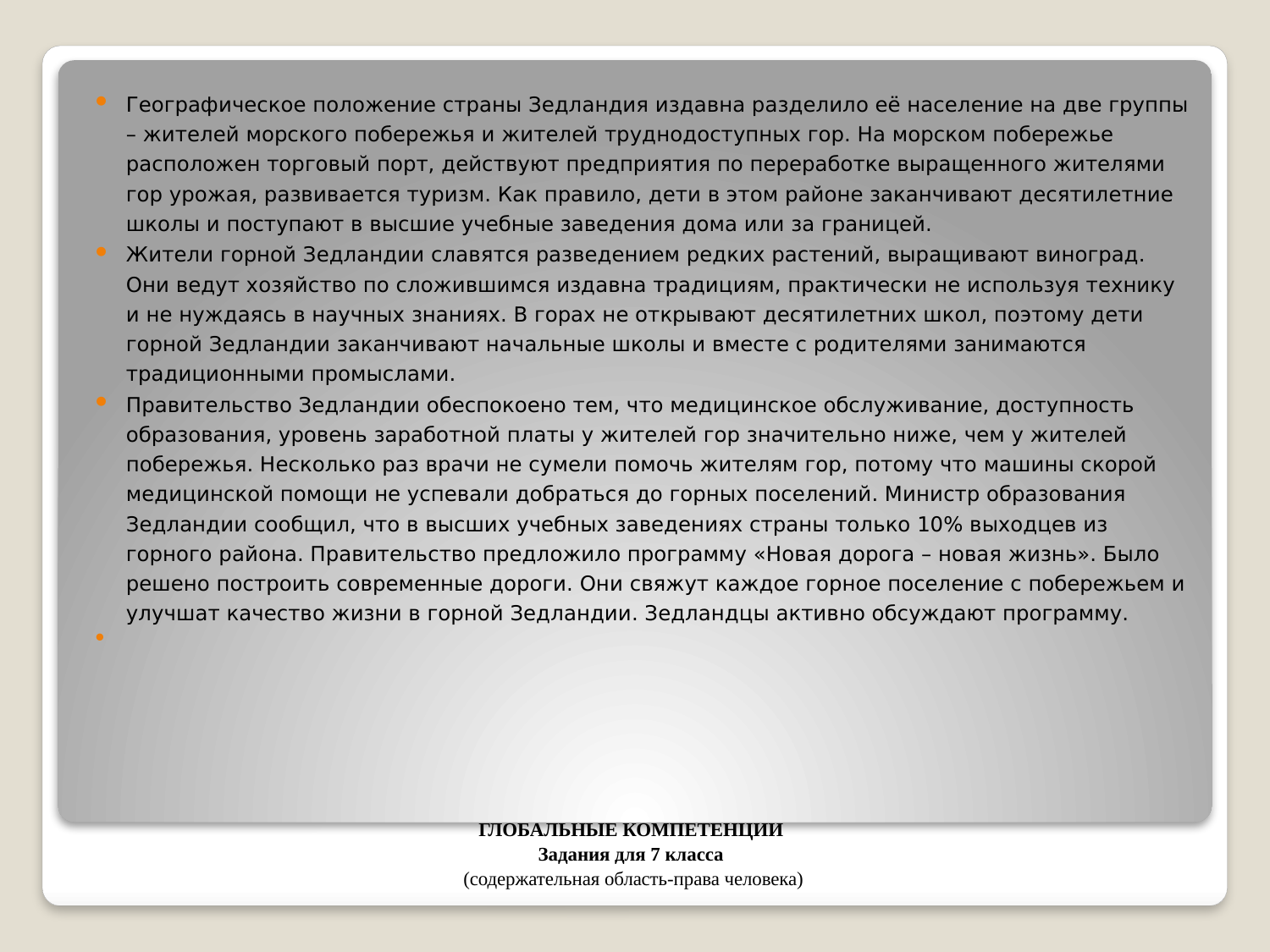

Географическое положение страны Зедландия издавна разделило её население на две группы – жителей морского побережья и жителей труднодоступных гор. На морском побережье расположен торговый порт, действуют предприятия по переработке выращенного жителями гор урожая, развивается туризм. Как правило, дети в этом районе заканчивают десятилетние школы и поступают в высшие учебные заведения дома или за границей.
Жители горной Зедландии славятся разведением редких растений, выращивают виноград. Они ведут хозяйство по сложившимся издавна традициям, практически не используя технику и не нуждаясь в научных знаниях. В горах не открывают десятилетних школ, поэтому дети горной Зедландии заканчивают начальные школы и вместе с родителями занимаются традиционными промыслами.
Правительство Зедландии обеспокоено тем, что медицинское обслуживание, доступность образования, уровень заработной платы у жителей гор значительно ниже, чем у жителей побережья. Несколько раз врачи не сумели помочь жителям гор, потому что машины скорой медицинской помощи не успевали добраться до горных поселений. Министр образования Зедландии сообщил, что в высших учебных заведениях страны только 10% выходцев из горного района. Правительство предложило программу «Новая дорога – новая жизнь». Было решено построить современные дороги. Они свяжут каждое горное поселение с побережьем и улучшат качество жизни в горной Зедландии. Зедландцы активно обсуждают программу.

# ГЛОБАЛЬНЫЕ КОМПЕТЕНЦИИ Задания для 7 класса (содержательная область-права человека)